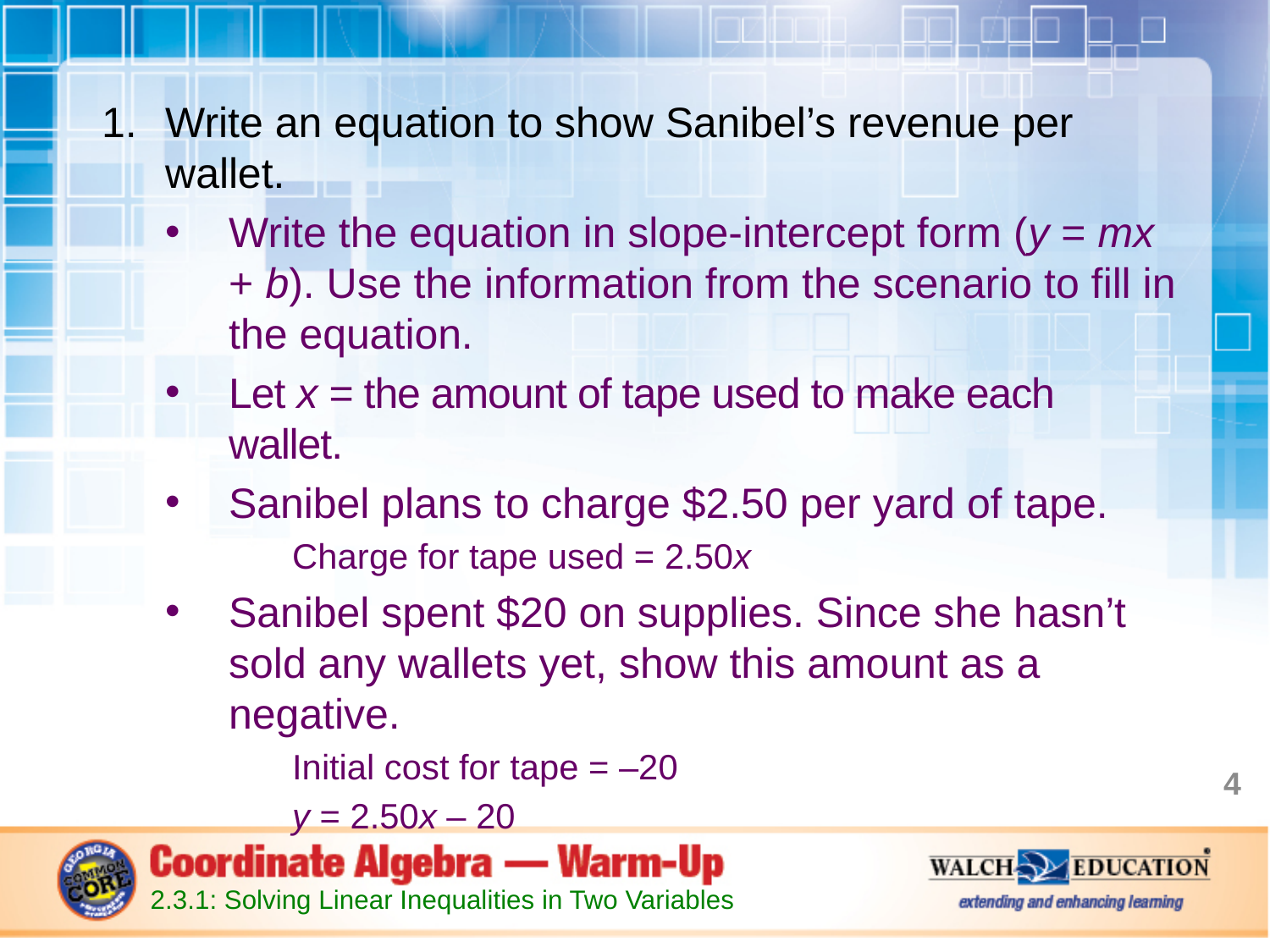

Write an equation to show Sanibel’s revenue per wallet.
Write the equation in slope-intercept form (y = mx + b). Use the information from the scenario to fill in the equation.
Let x = the amount of tape used to make each wallet.
Sanibel plans to charge $2.50 per yard of tape.
Charge for tape used = 2.50x
Sanibel spent $20 on supplies. Since she hasn’t sold any wallets yet, show this amount as a negative.
Initial cost for tape = –20
y = 2.50x – 20
4
2.3.1: Solving Linear Inequalities in Two Variables